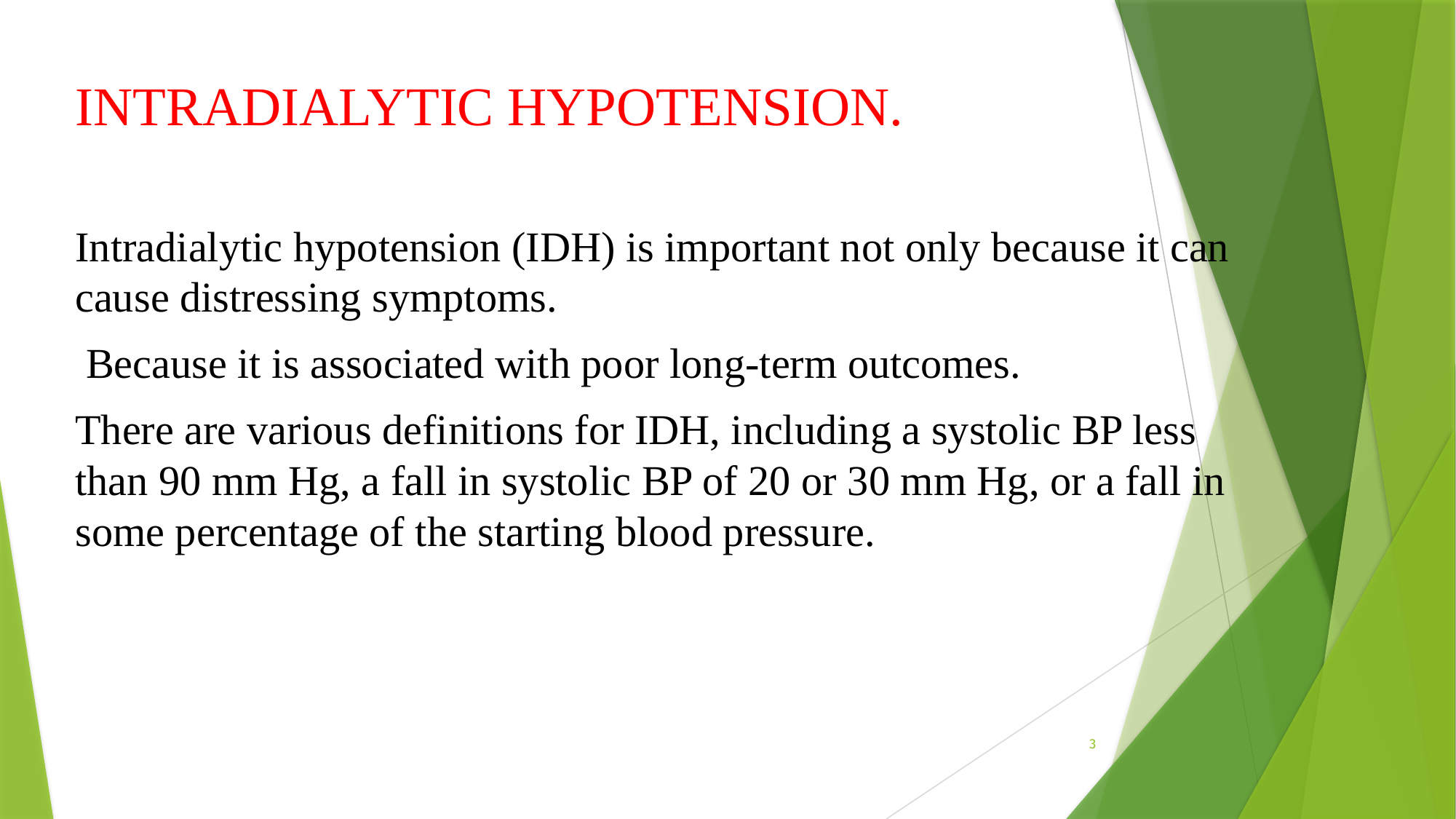

# INTRADIALYTIC HYPOTENSION.

Intradialytic hypotension (IDH) is important not only because it can cause distressing symptoms.
 Because it is associated with poor long-term outcomes.
There are various definitions for IDH, including a systolic BP less than 90 mm Hg, a fall in systolic BP of 20 or 30 mm Hg, or a fall in some percentage of the starting blood pressure.

3